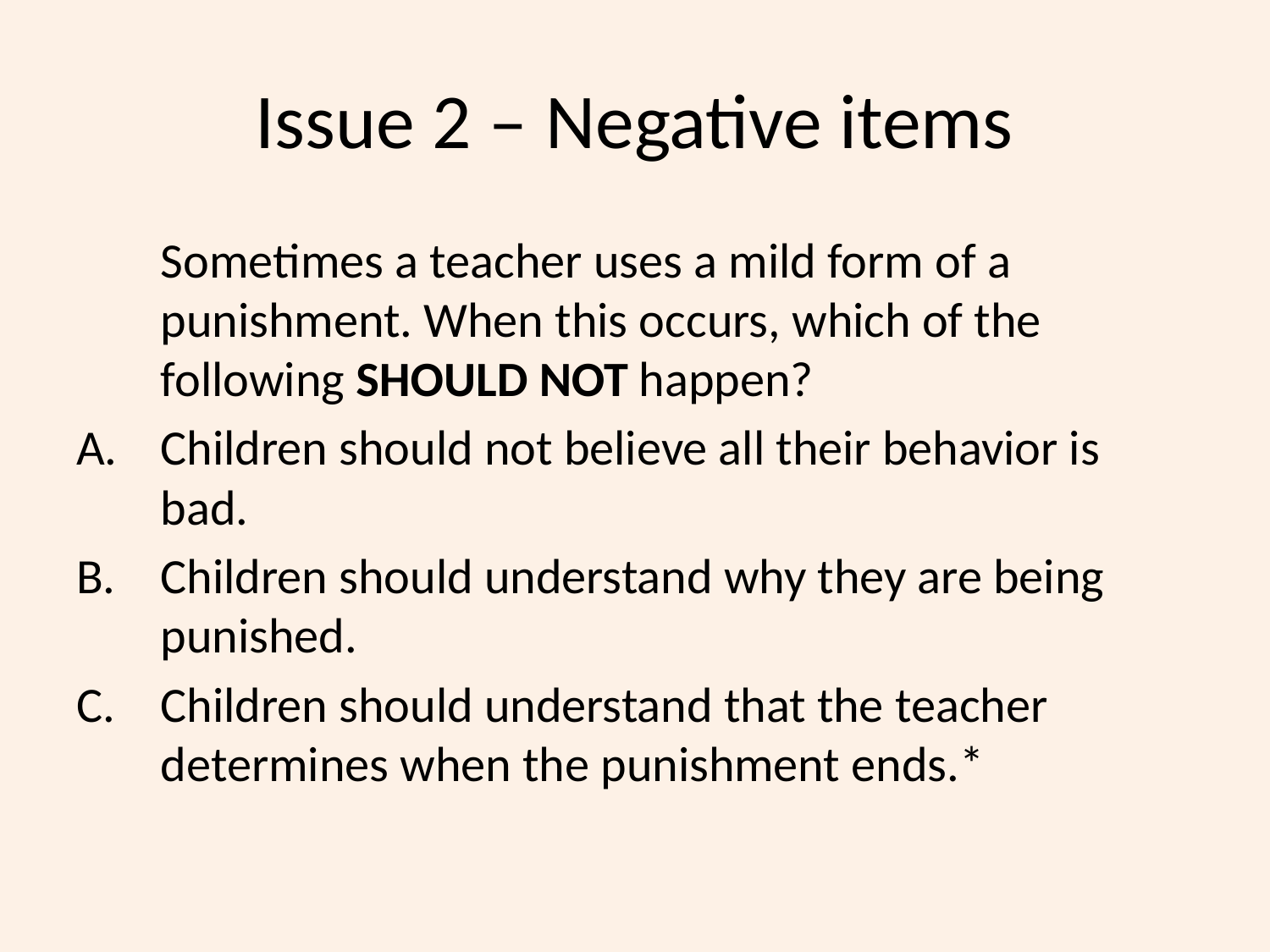

# Issue 2 – Negative items
	Sometimes a teacher uses a mild form of a punishment. When this occurs, which of the following SHOULD NOT happen?
Children should not believe all their behavior is bad.
Children should understand why they are being punished.
Children should understand that the teacher determines when the punishment ends.*